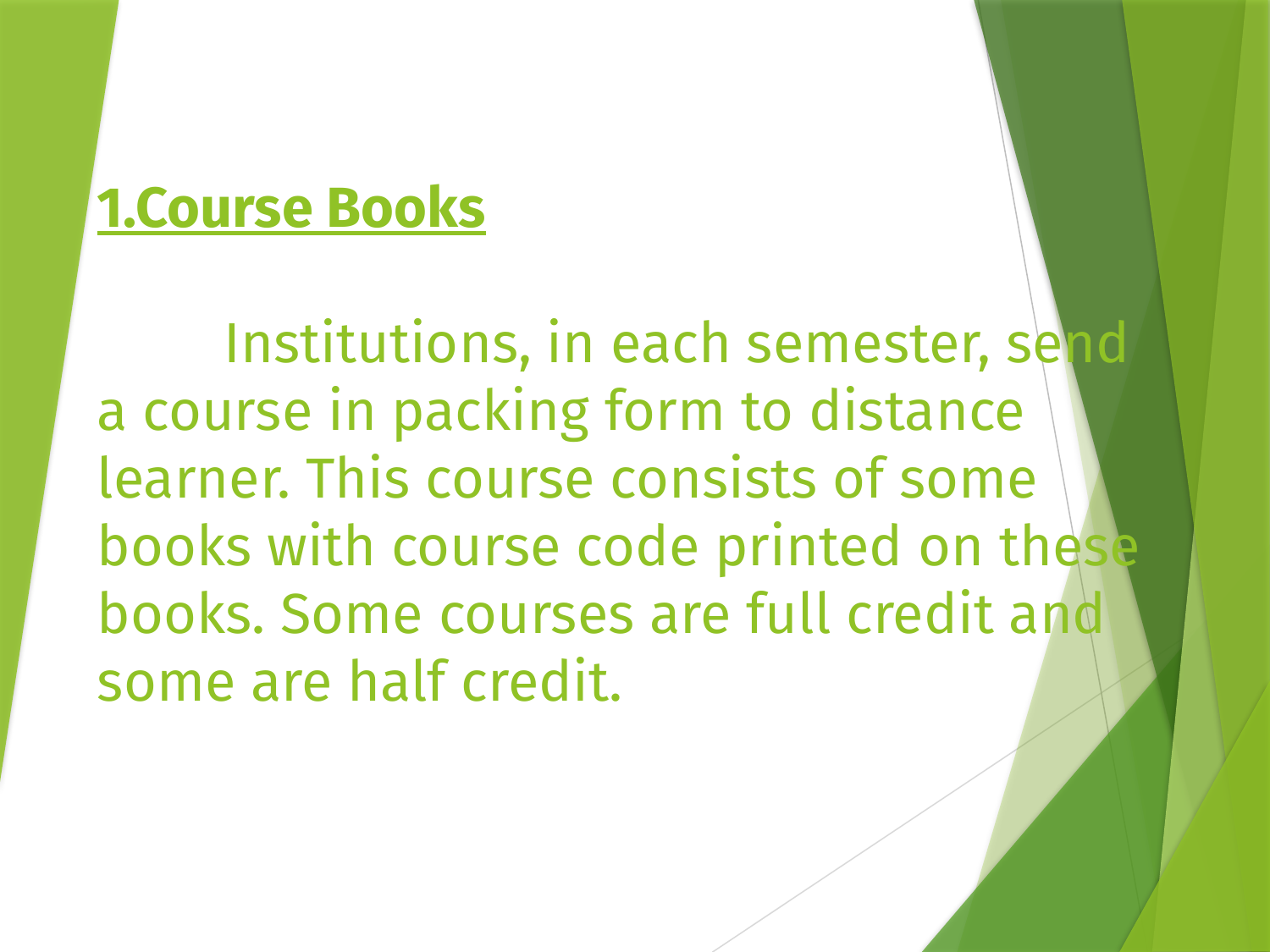

# 1.Course Books Institutions, in each semester, send a course in packing form to distance learner. This course consists of some books with course code printed on these books. Some courses are full credit and some are half credit.